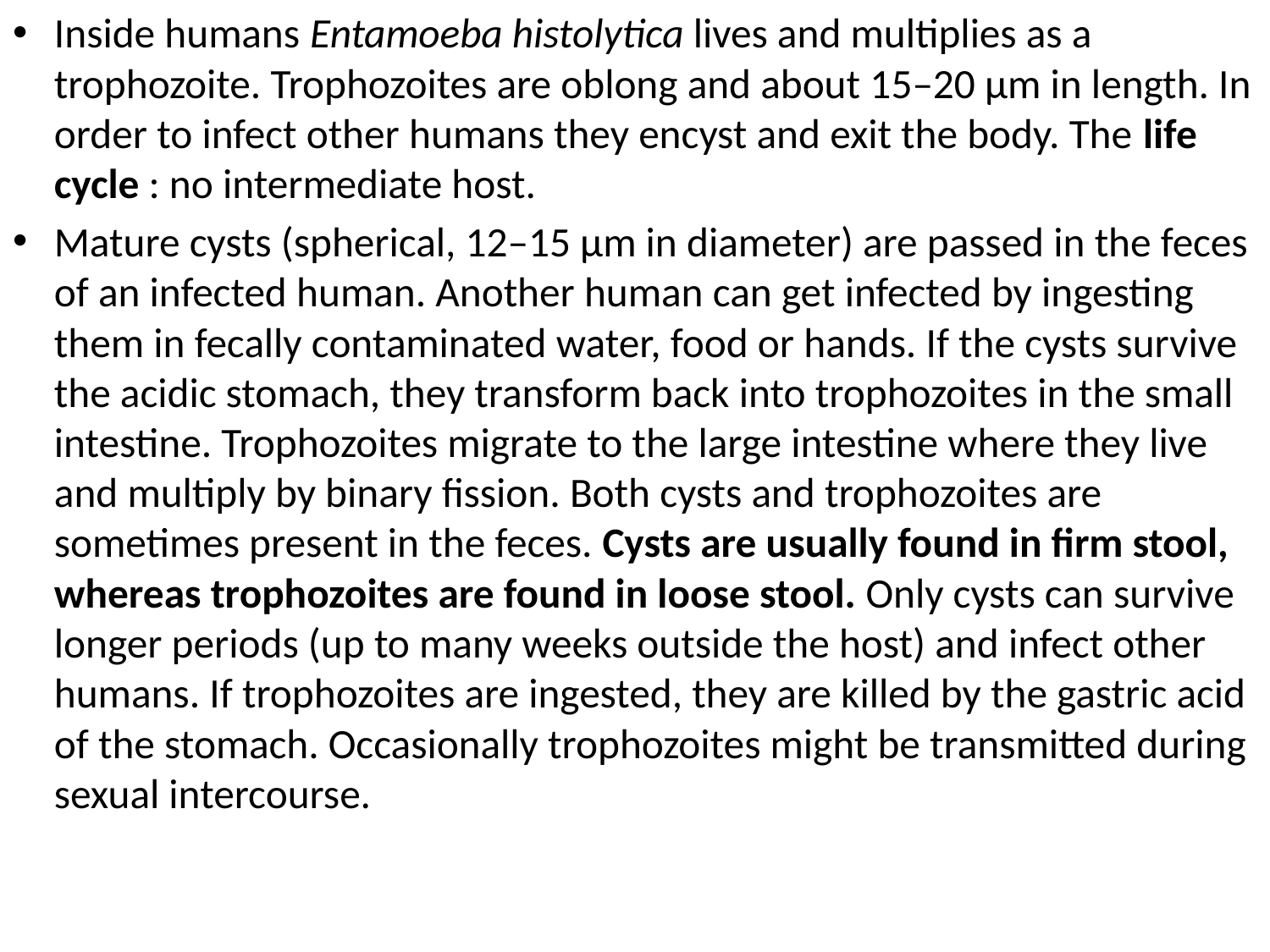

Inside humans Entamoeba histolytica lives and multiplies as a trophozoite. Trophozoites are oblong and about 15–20 µm in length. In order to infect other humans they encyst and exit the body. The life cycle : no intermediate host.
Mature cysts (spherical, 12–15 µm in diameter) are passed in the feces of an infected human. Another human can get infected by ingesting them in fecally contaminated water, food or hands. If the cysts survive the acidic stomach, they transform back into trophozoites in the small intestine. Trophozoites migrate to the large intestine where they live and multiply by binary fission. Both cysts and trophozoites are sometimes present in the feces. Cysts are usually found in firm stool, whereas trophozoites are found in loose stool. Only cysts can survive longer periods (up to many weeks outside the host) and infect other humans. If trophozoites are ingested, they are killed by the gastric acid of the stomach. Occasionally trophozoites might be transmitted during sexual intercourse.